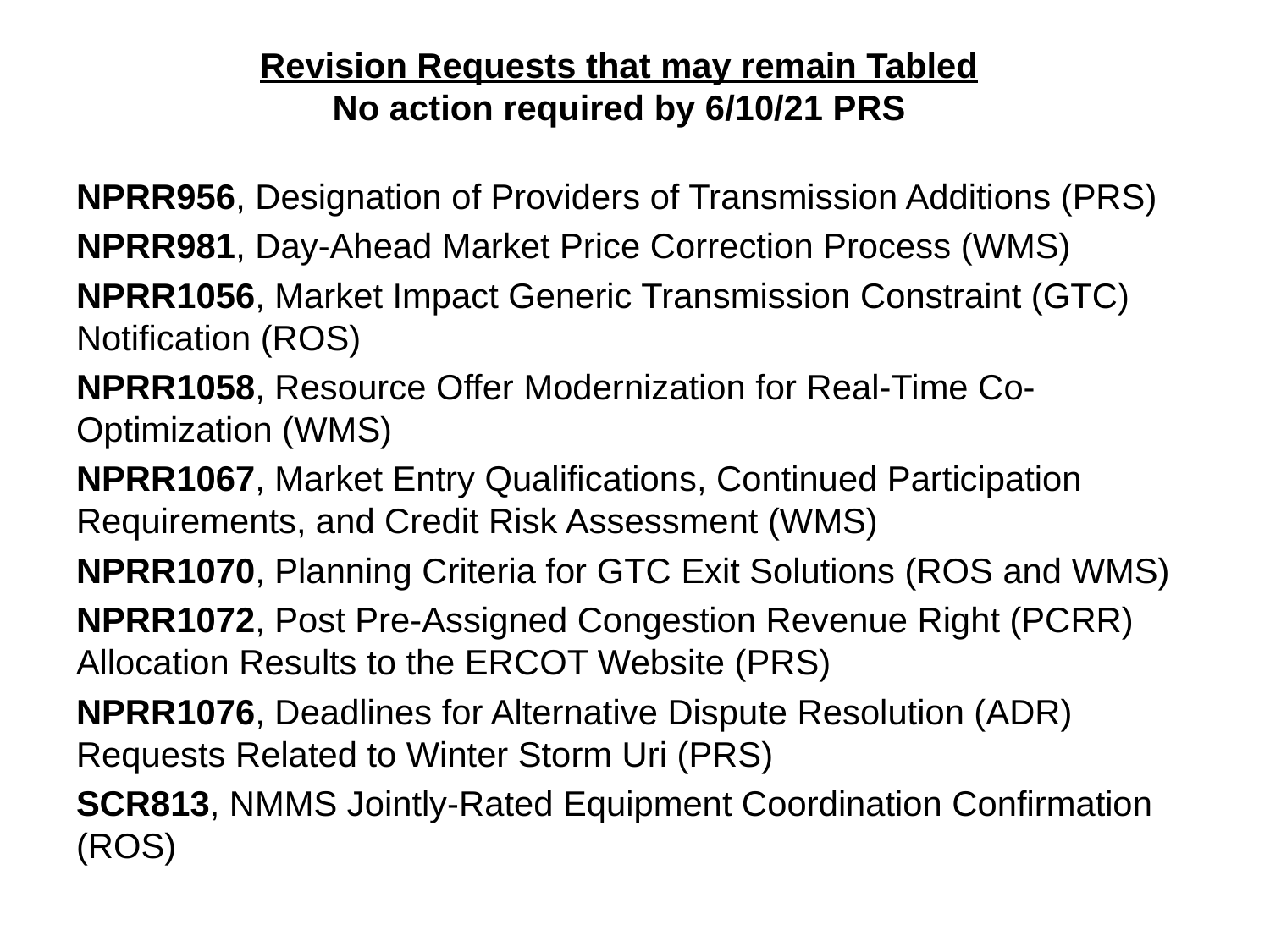

# Revision Requests that may remain Tabled No action required by 6/10/21 PRS

NPRR956, Designation of Providers of Transmission Additions (PRS)
NPRR981, Day-Ahead Market Price Correction Process (WMS)
NPRR1056, Market Impact Generic Transmission Constraint (GTC) Notification (ROS)
NPRR1058, Resource Offer Modernization for Real-Time Co-Optimization (WMS)
NPRR1067, Market Entry Qualifications, Continued Participation Requirements, and Credit Risk Assessment (WMS)
NPRR1070, Planning Criteria for GTC Exit Solutions (ROS and WMS)
NPRR1072, Post Pre-Assigned Congestion Revenue Right (PCRR) Allocation Results to the ERCOT Website (PRS)
NPRR1076, Deadlines for Alternative Dispute Resolution (ADR) Requests Related to Winter Storm Uri (PRS)
SCR813, NMMS Jointly-Rated Equipment Coordination Confirmation (ROS)